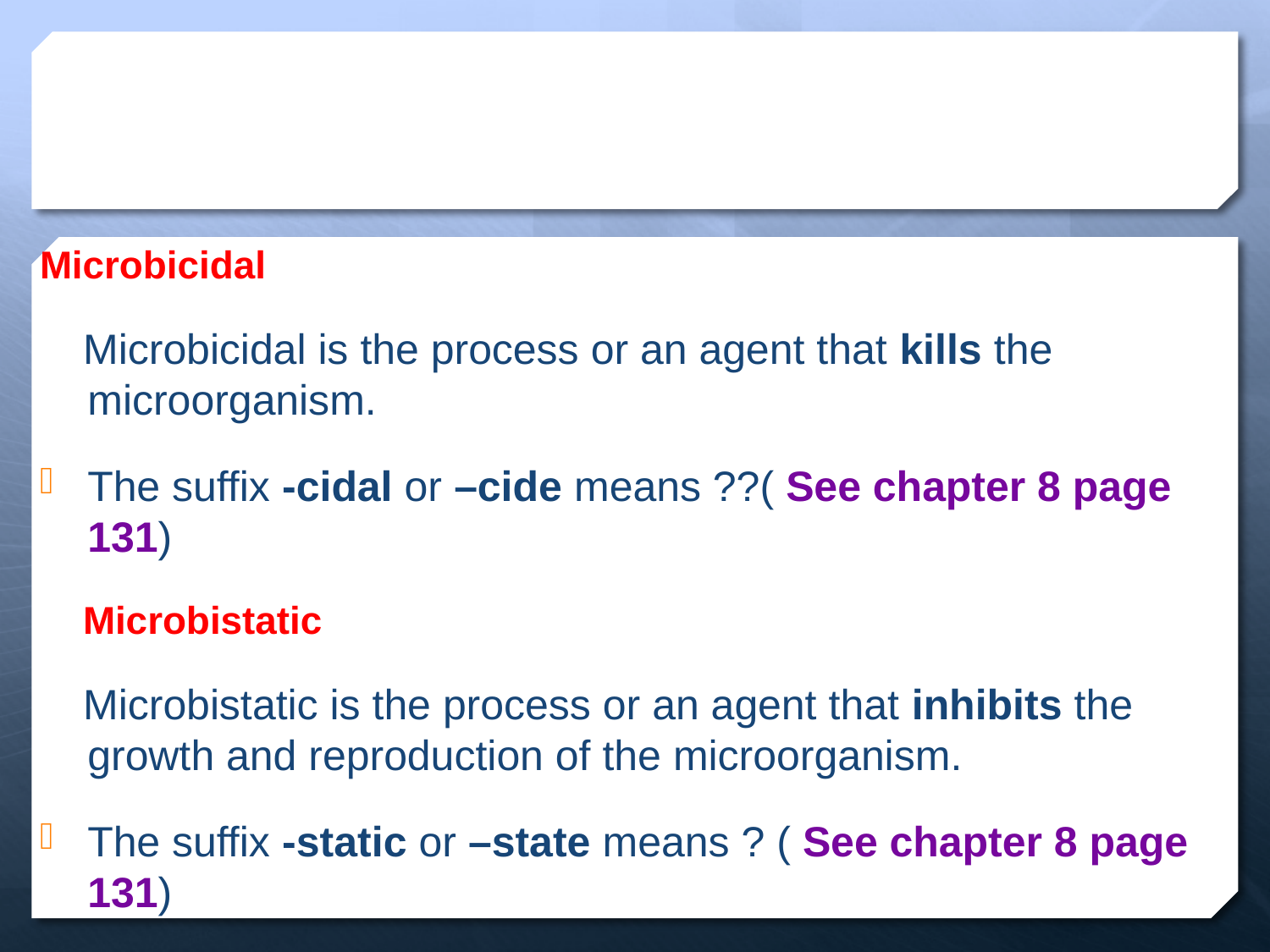

#
Microbicidal
    Microbicidal is the process or an agent that kills the microorganism.
The suffix -cidal or –cide means ??( See chapter 8 page 131)
    Microbistatic
    Microbistatic is the process or an agent that inhibits the growth and reproduction of the microorganism.
The suffix -static or –state means ? ( See chapter 8 page 131)